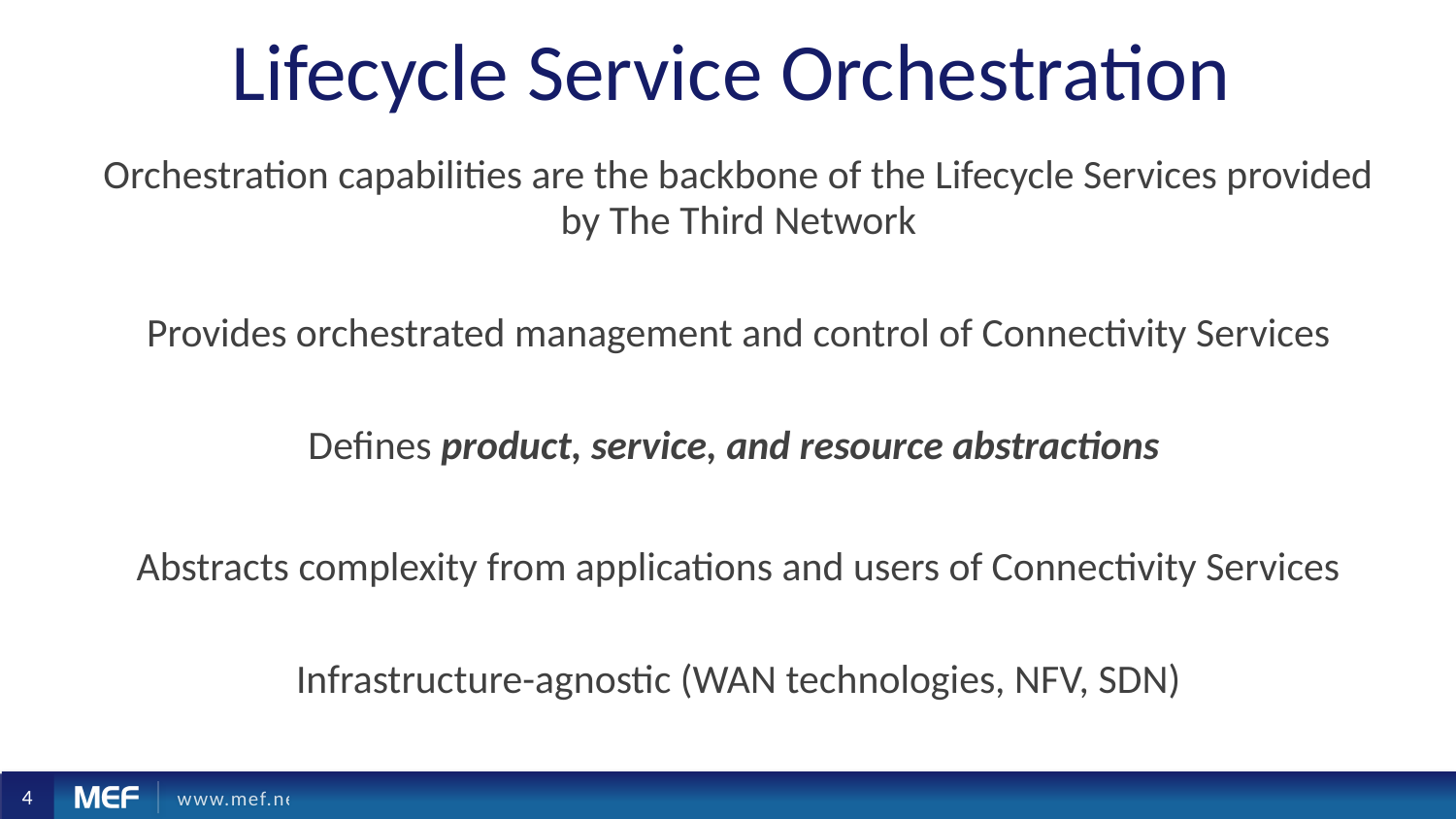

# Lifecycle Service Orchestration
Orchestration capabilities are the backbone of the Lifecycle Services provided by The Third Network

Provides orchestrated management and control of Connectivity Services

Defines product, service, and resource abstractions

Abstracts complexity from applications and users of Connectivity Services

Infrastructure-agnostic (WAN technologies, NFV, SDN)

4